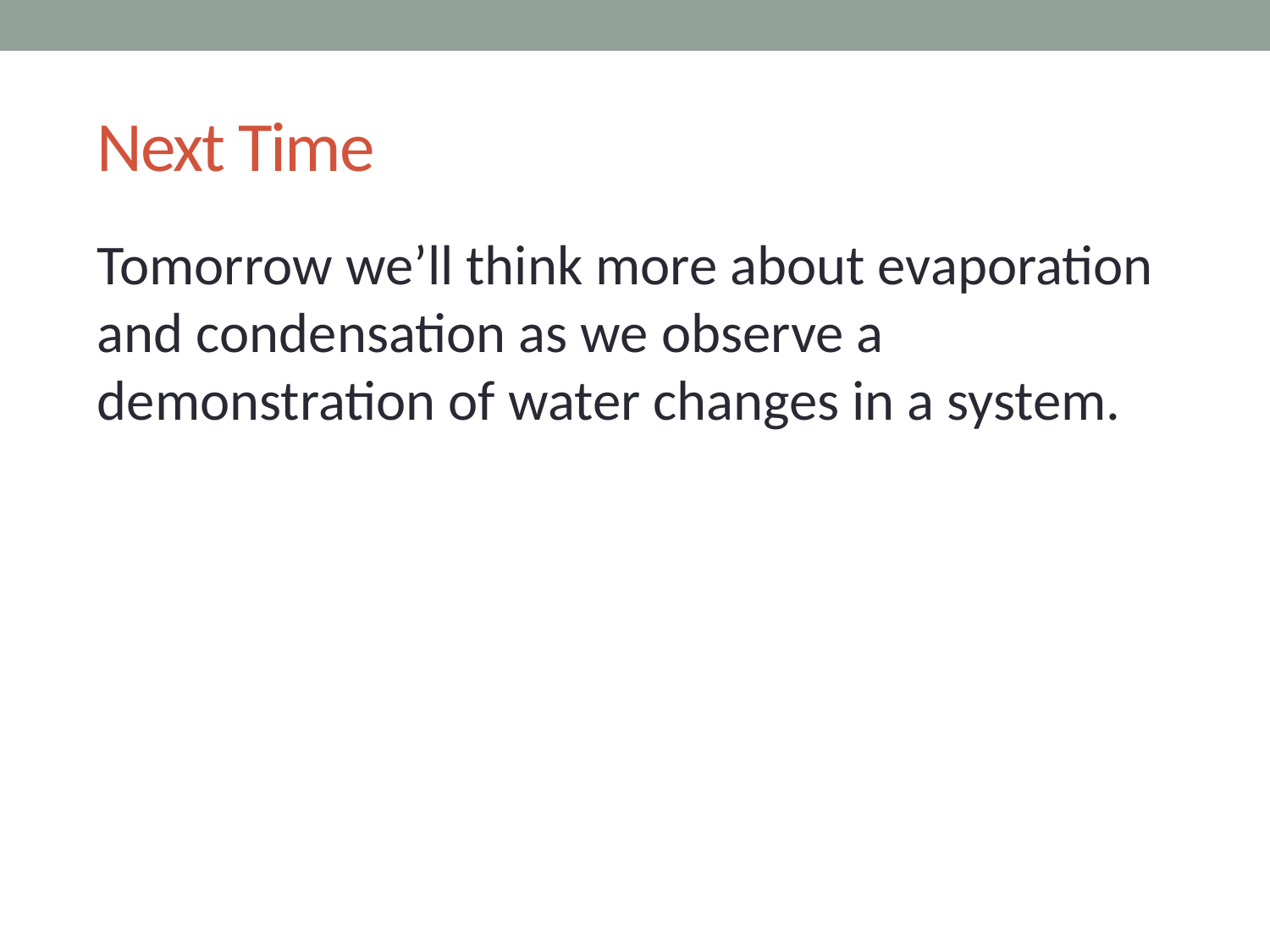

# Next Time
Tomorrow we’ll think more about evaporation and condensation as we observe a demonstration of water changes in a system.